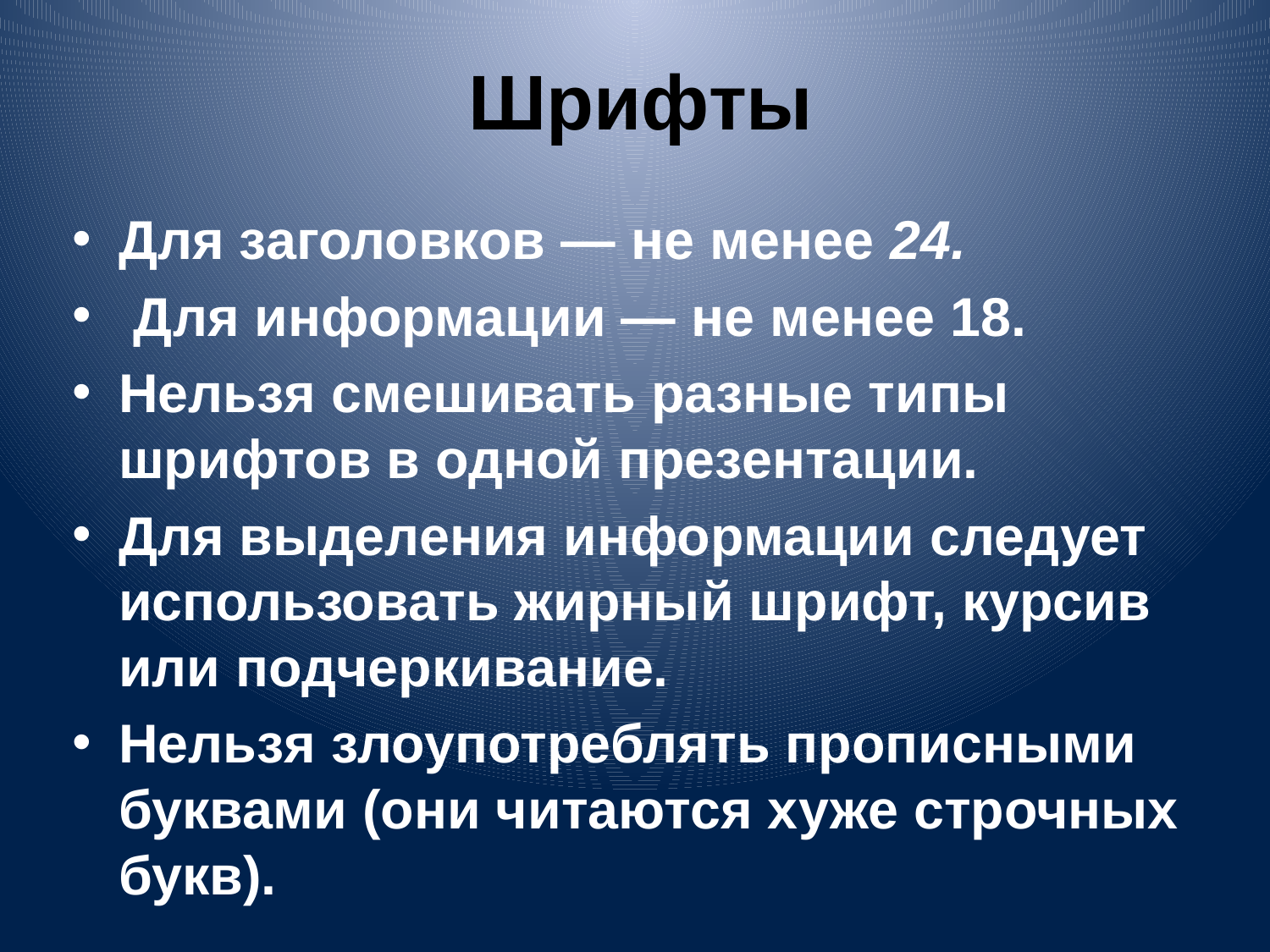

# Шрифты
Для заголовков — не менее 24.
 Для информации — не менее 18.
Нельзя смешивать разные типы шрифтов в одной презентации.
Для выделения информации следует использовать жирный шрифт, курсив или подчеркивание.
Нельзя злоупотреблять прописными буквами (они читаются хуже строчных букв).